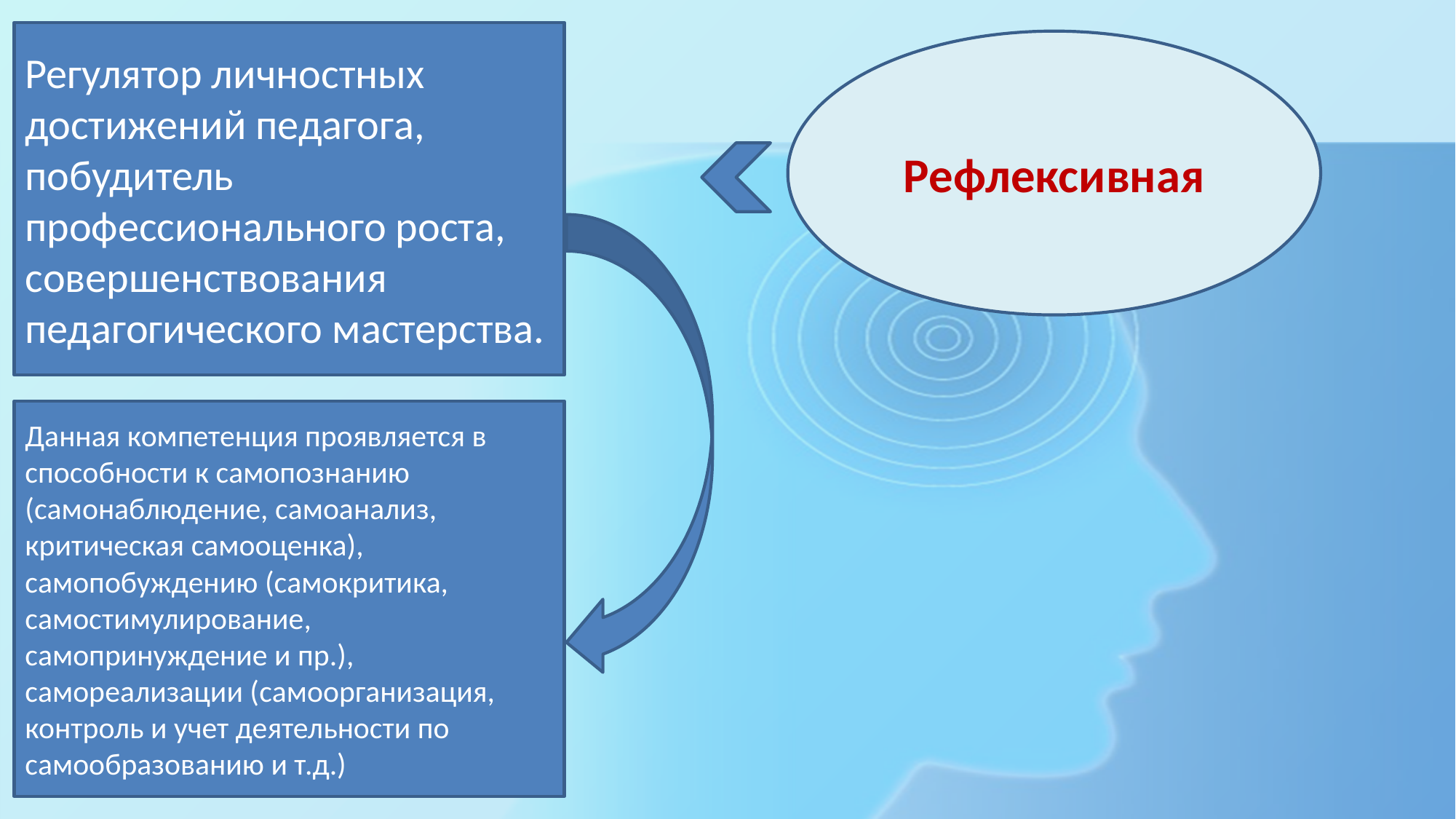

Регулятор личностных достижений педагога, побудитель профессионального роста, совершенствования педагогического мастерства.
Рефлексивная

Данная компетенция проявляется в способности к самопознанию (самонаблюдение, самоанализ, критическая самооценка), самопобуждению (самокритика, самостимулирование, самопринуждение и пр.), самореализации (самоорганизация, контроль и учет деятельности по самообразованию и т.д.)